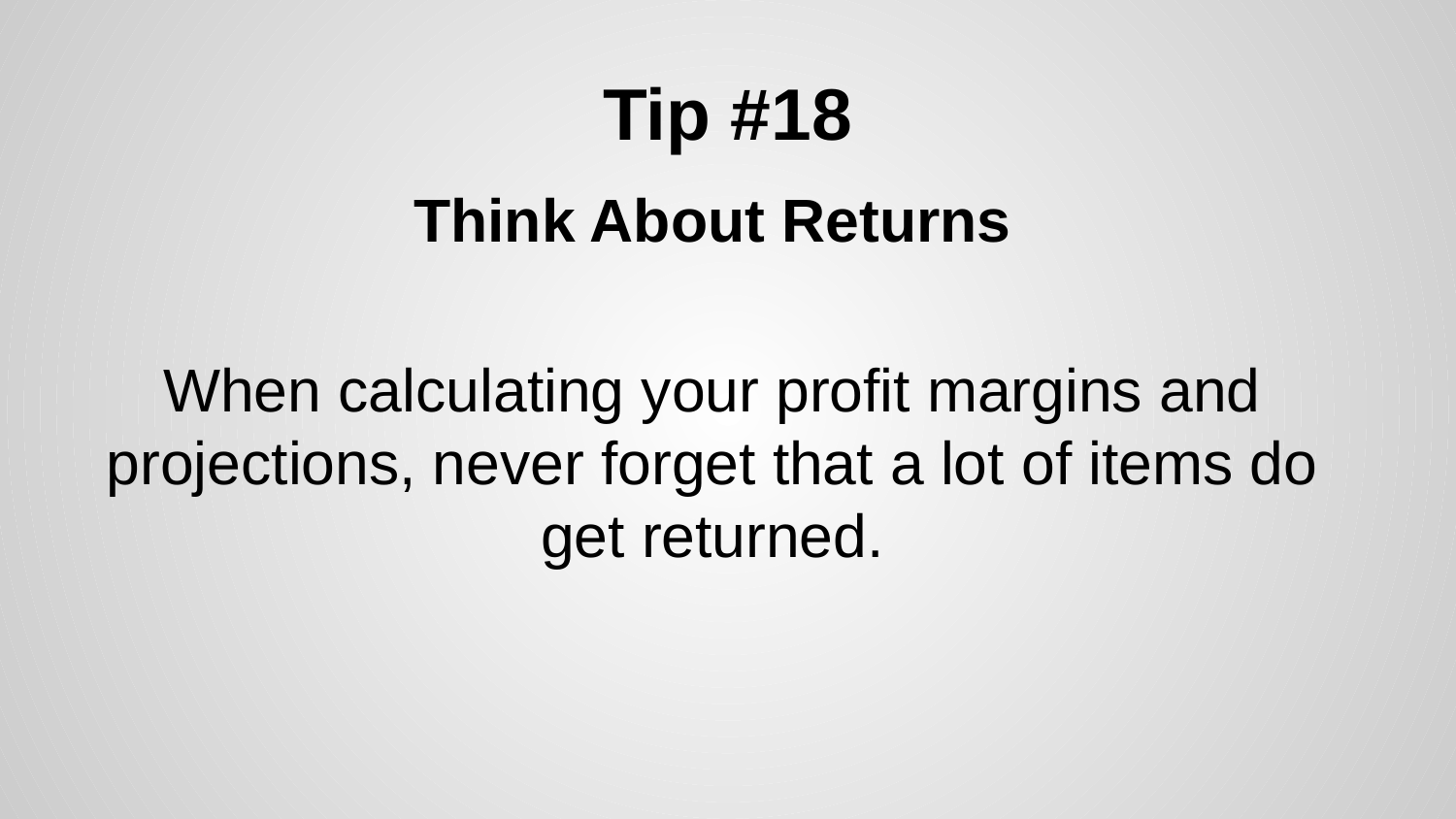

# Tip #18

Think About Returns

When calculating your profit margins and projections, never forget that a lot of items do get returned.